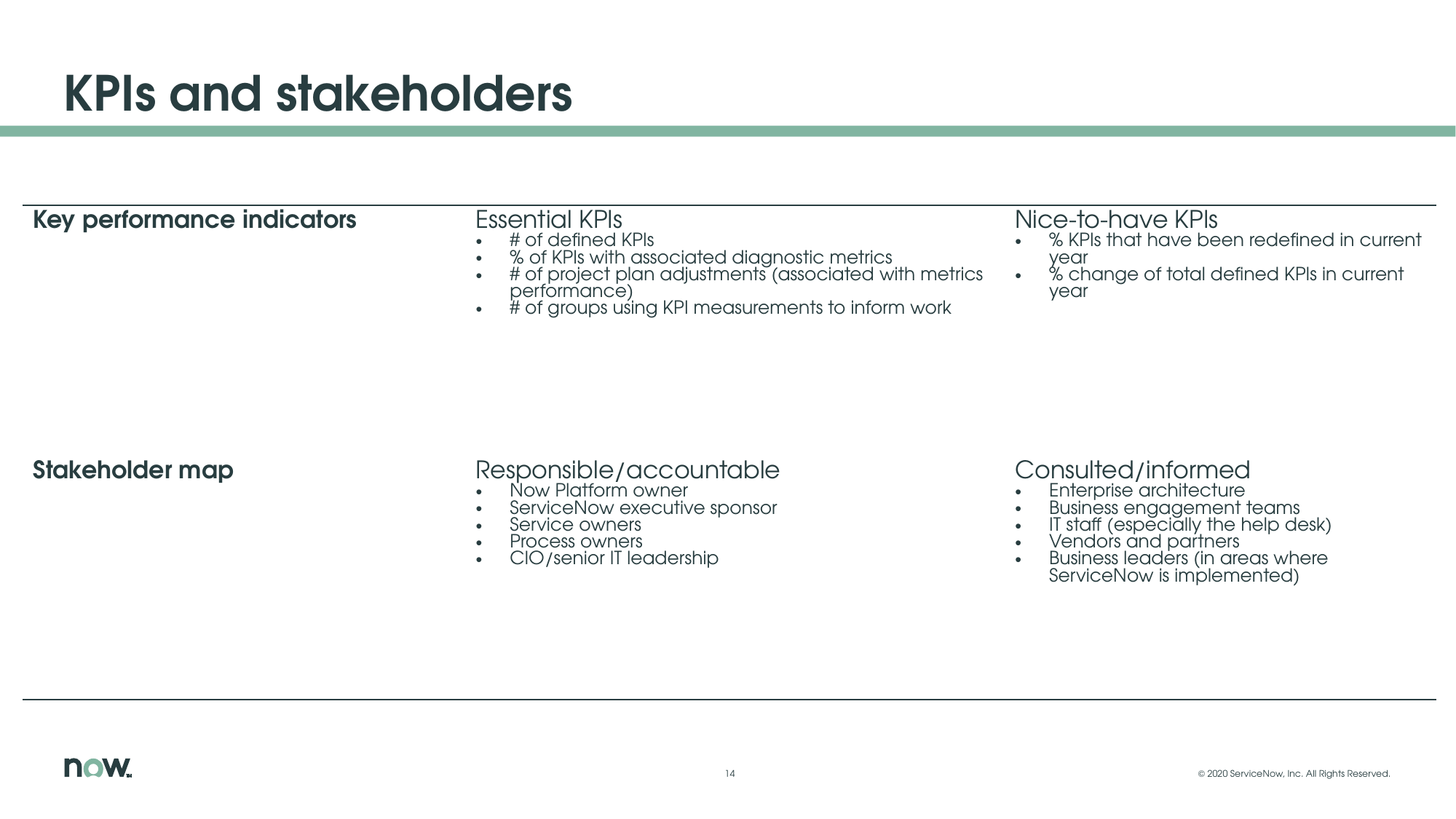

# KPIs and stakeholders

| Key performance indicators | Essential KPIs # of defined KPIs % of KPIs with associated diagnostic metrics # of project plan adjustments (associated with metrics performance) # of groups using KPI measurements to inform work | Nice-to-have KPIs % KPIs that have been redefined in current year % change of total defined KPIs in current year |
| --- | --- | --- |
| Stakeholder map | Responsible/accountable Now Platform owner ServiceNow executive sponsor Service owners Process owners CIO/senior IT leadership | Consulted/informed Enterprise architecture Business engagement teams IT staff (especially the help desk) Vendors and partners Business leaders (in areas where ServiceNow is implemented) |